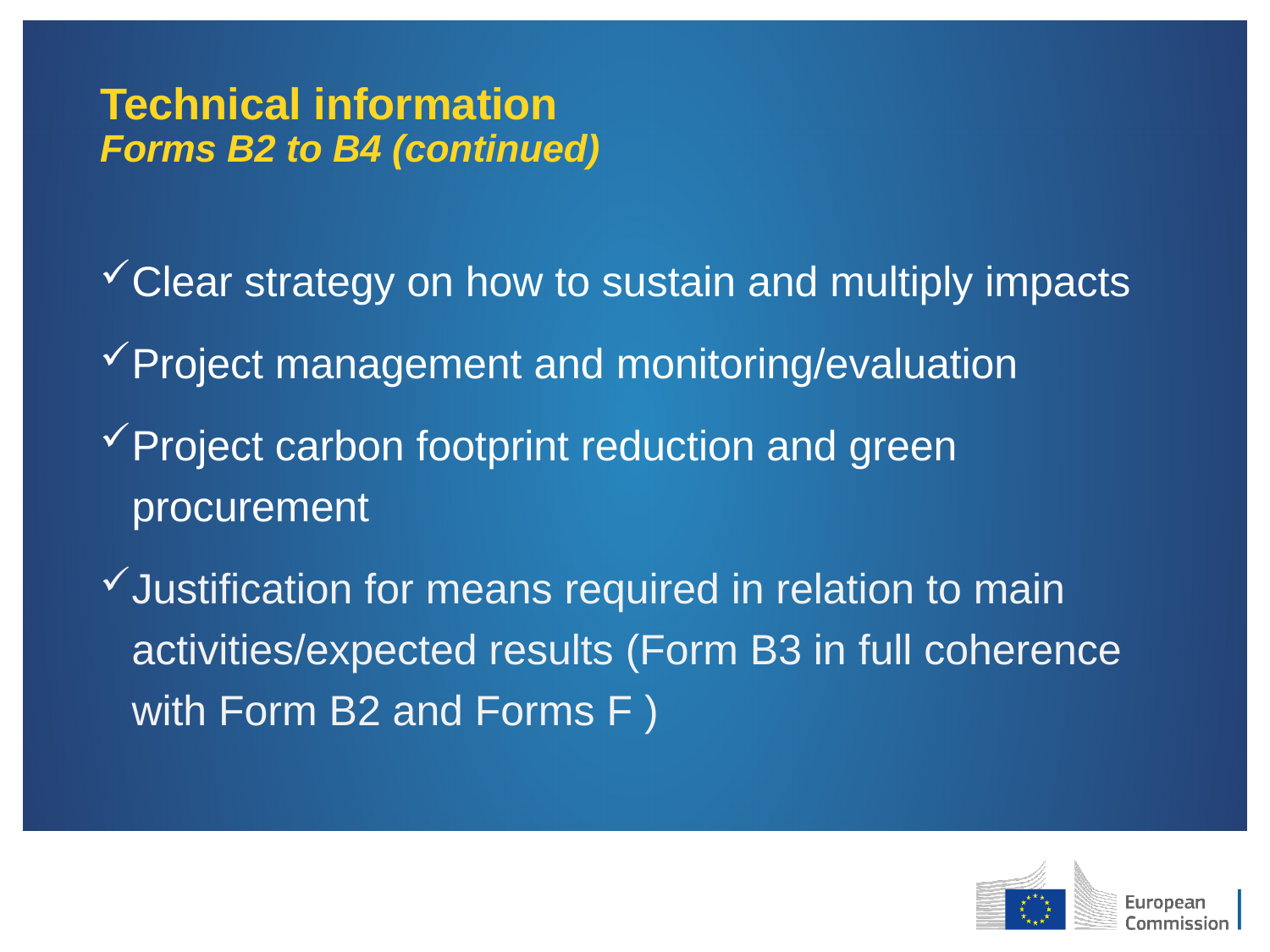

# Technical information Forms B2 to B4 (continued)
Clear strategy on how to sustain and multiply impacts
Project management and monitoring/evaluation
Project carbon footprint reduction and green procurement
Justification for means required in relation to main activities/expected results (Form B3 in full coherence with Form B2 and Forms F )